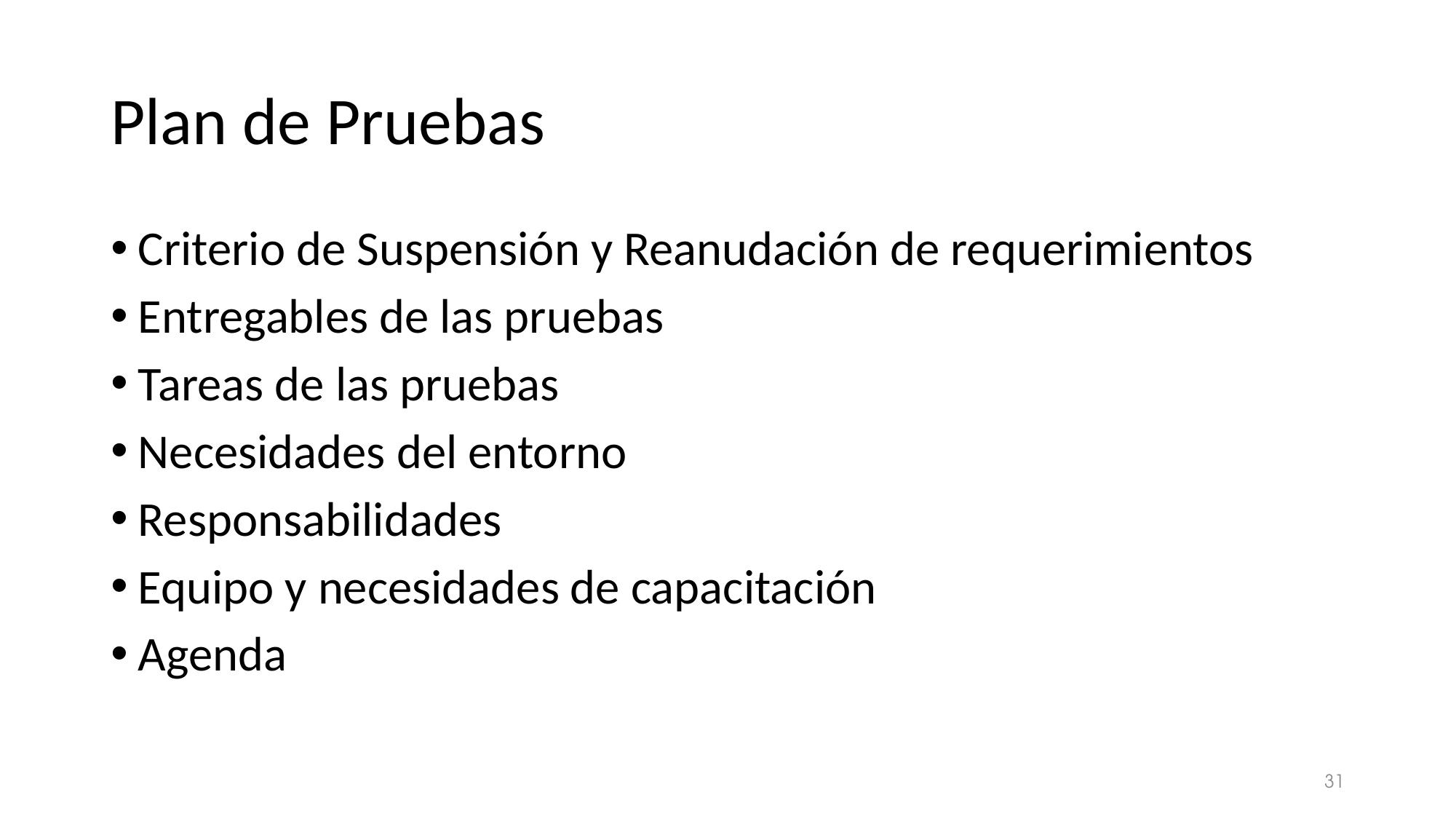

# Plan de Pruebas
Criterio de Suspensión y Reanudación de requerimientos
Entregables de las pruebas
Tareas de las pruebas
Necesidades del entorno
Responsabilidades
Equipo y necesidades de capacitación
Agenda
31